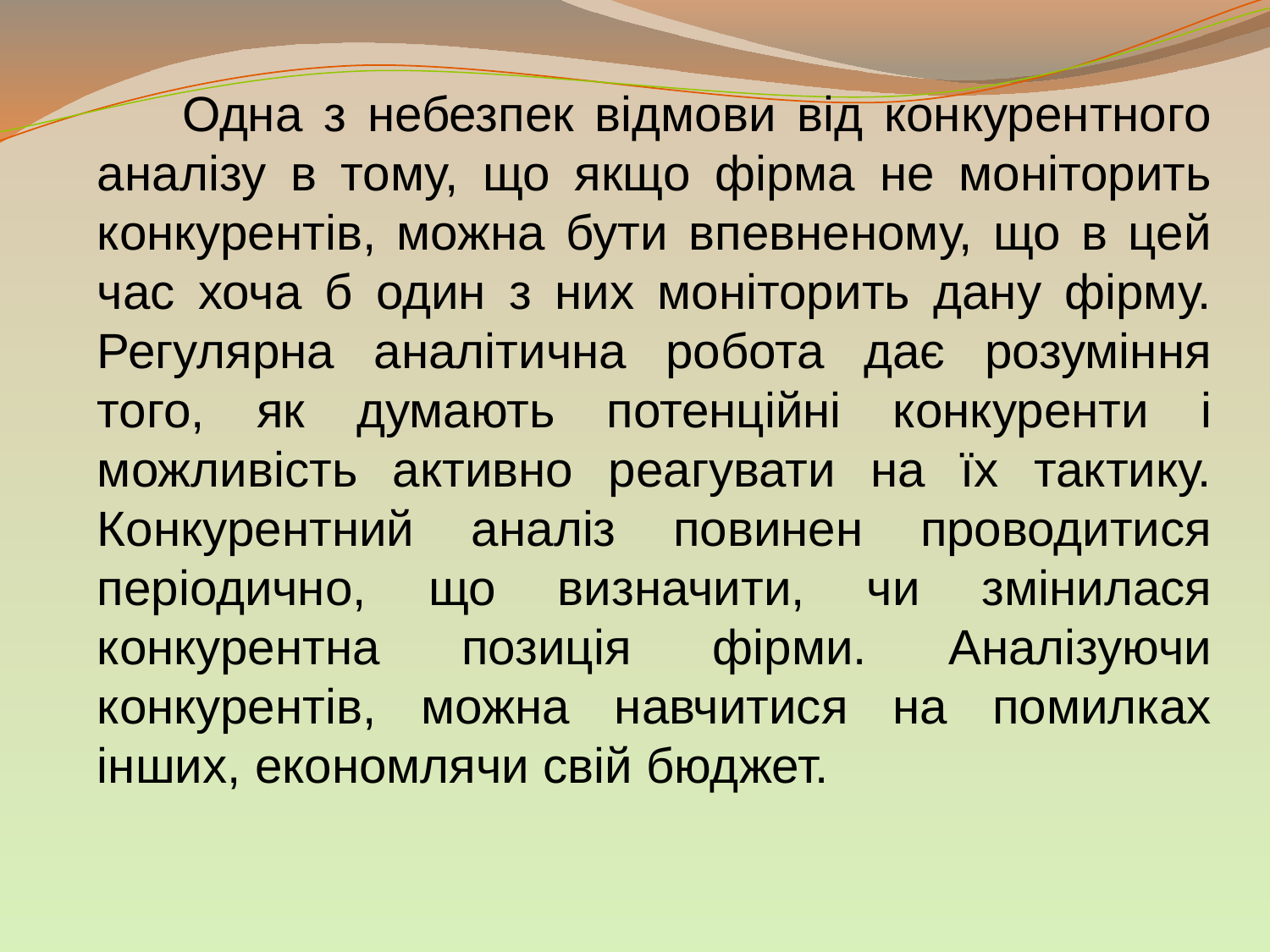

Одна з небезпек відмови від конкурентного аналізу в тому, що якщо фірма не моніторить конкурентів, можна бути впевненому, що в цей час хоча б один з них моніторить дану фірму. Регулярна аналітична робота дає розуміння того, як думають потенційні конкуренти і можливість активно реагувати на їх тактику. Конкурентний аналіз повинен проводитися періодично, що визначити, чи змінилася конкурентна позиція фірми. Аналізуючи конкурентів, можна навчитися на помилках інших, економлячи свій бюджет.